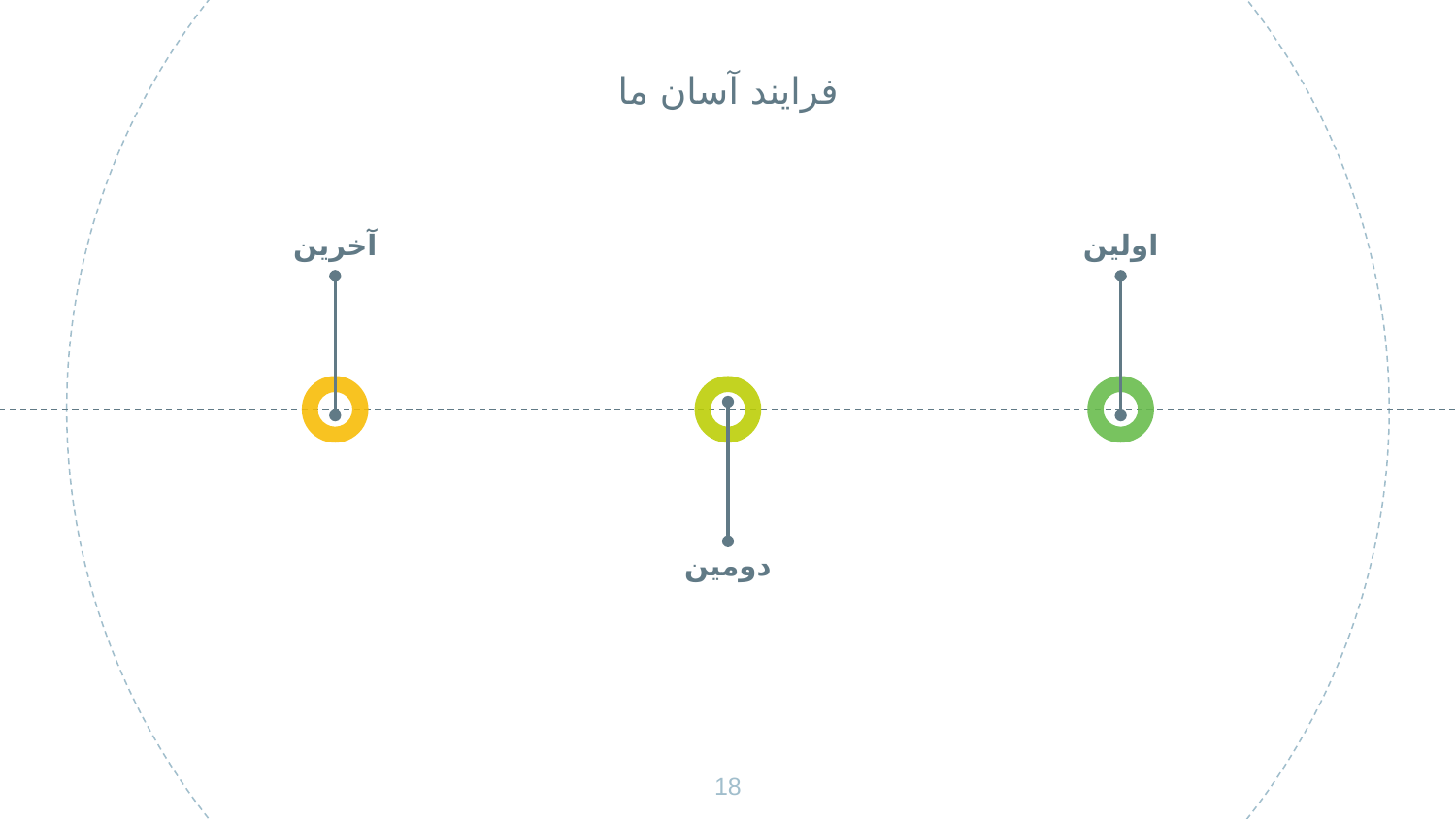

فرایند آسان ما
آخرین
اولین

دومین
18